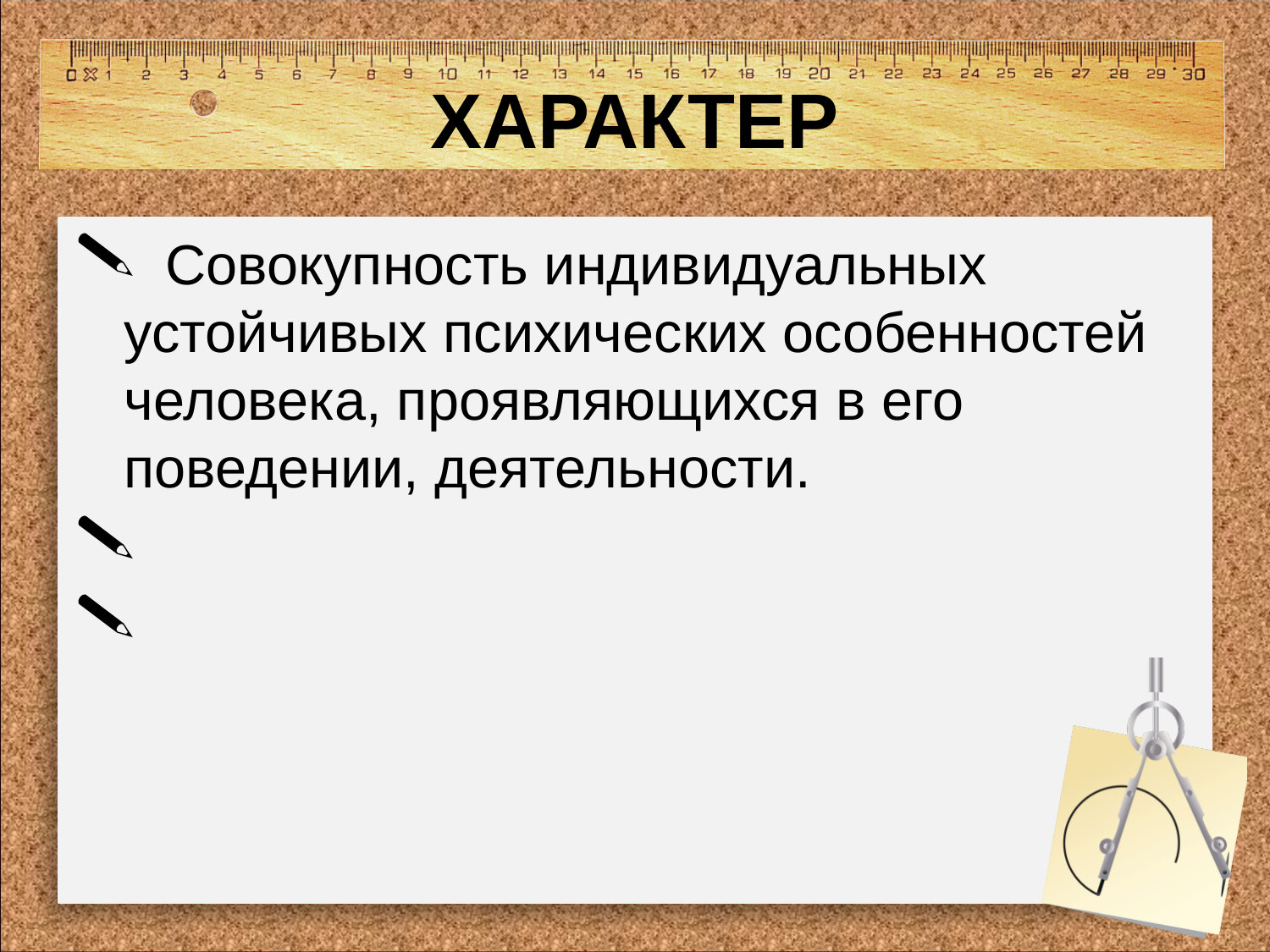

# ХАРАКТЕР
  Совокупность индивидуальных устойчивых психических особенностей человека, проявляющихся в его поведении, деятельности.